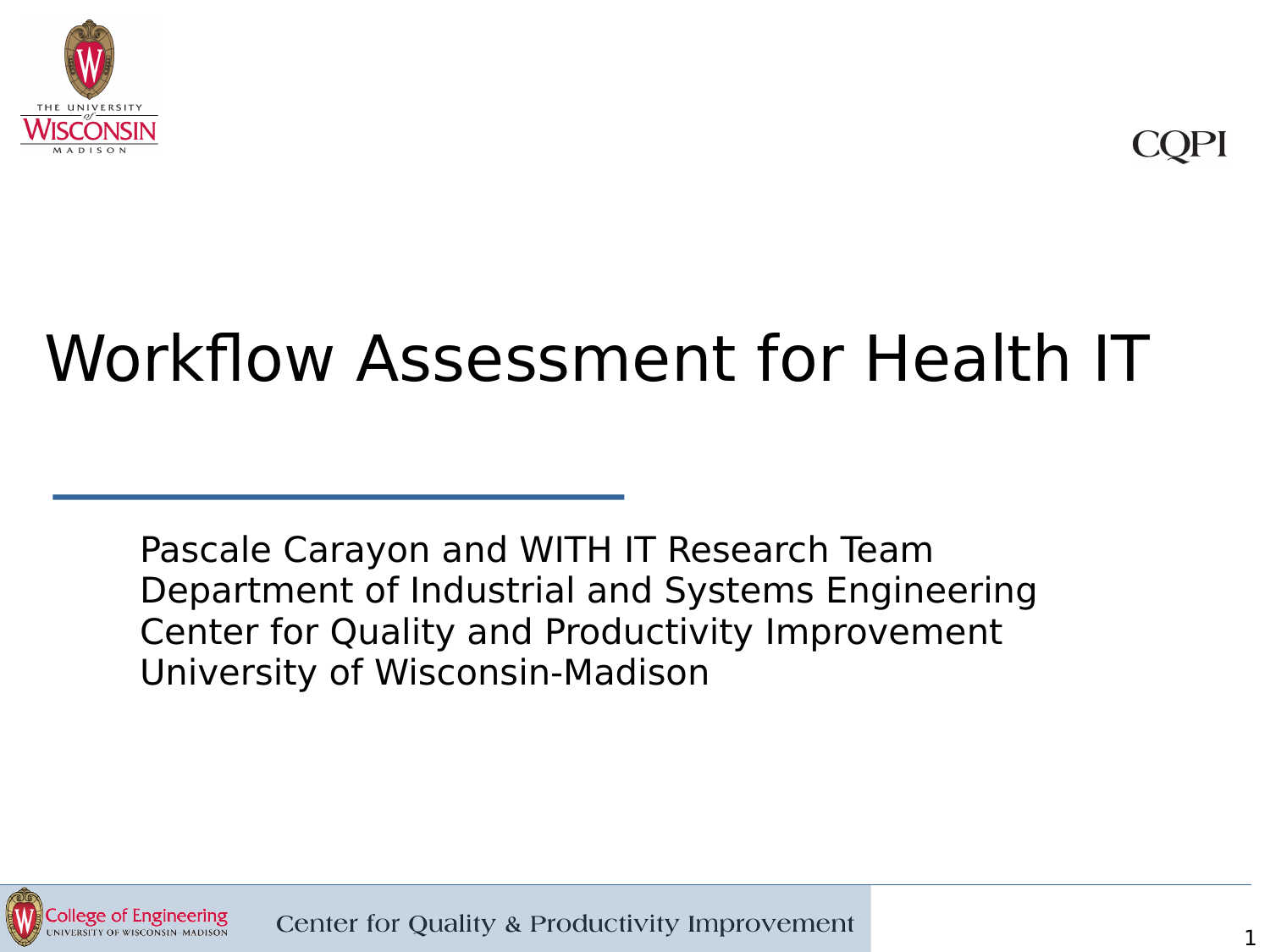

# Workflow Assessment for Health IT
Pascale Carayon and WITH IT Research Team
Department of Industrial and Systems Engineering
Center for Quality and Productivity Improvement
University of Wisconsin-Madison